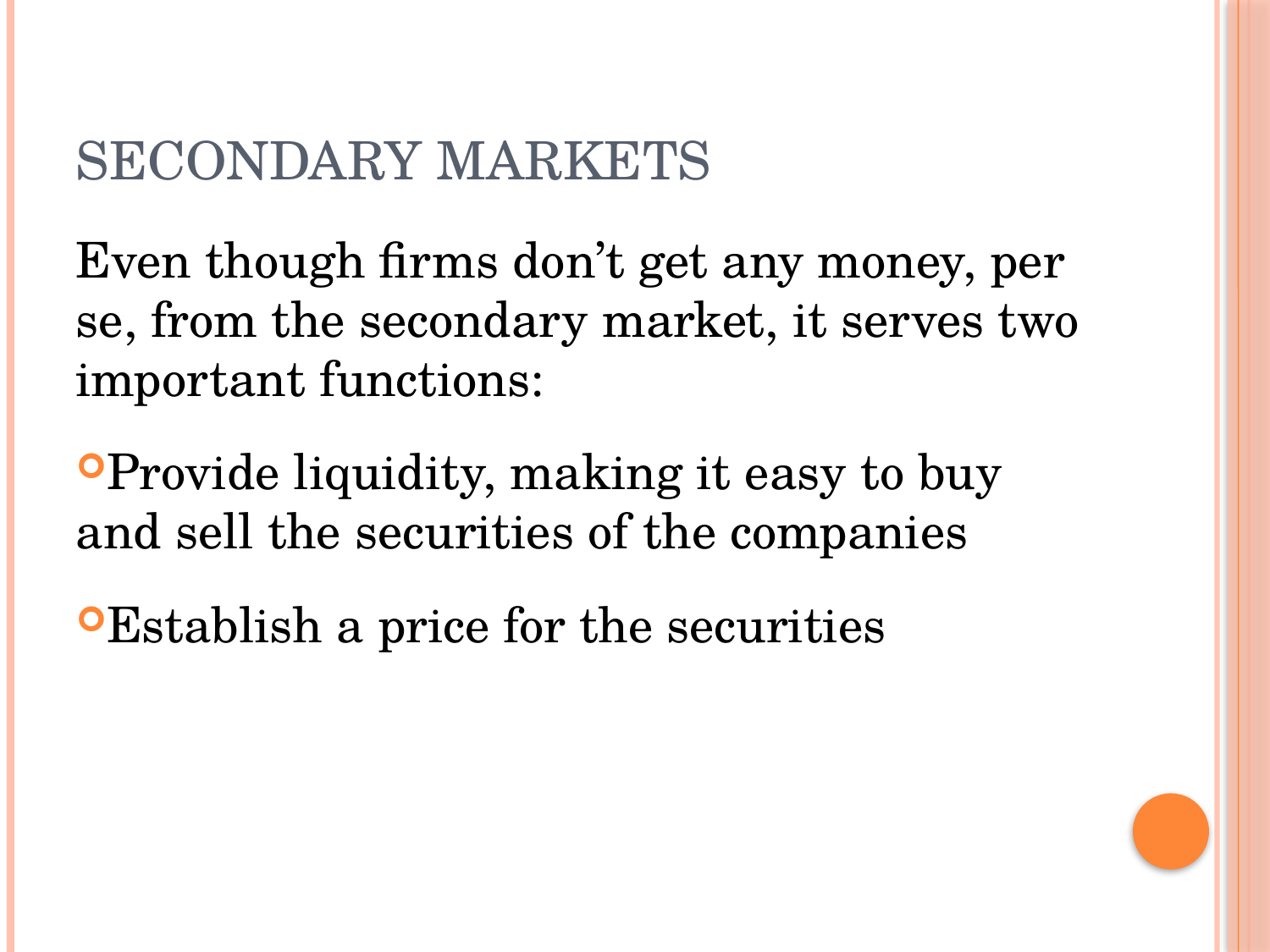

# Secondary markets
Even though firms don’t get any money, per se, from the secondary market, it serves two important functions:
Provide liquidity, making it easy to buy and sell the securities of the companies
Establish a price for the securities